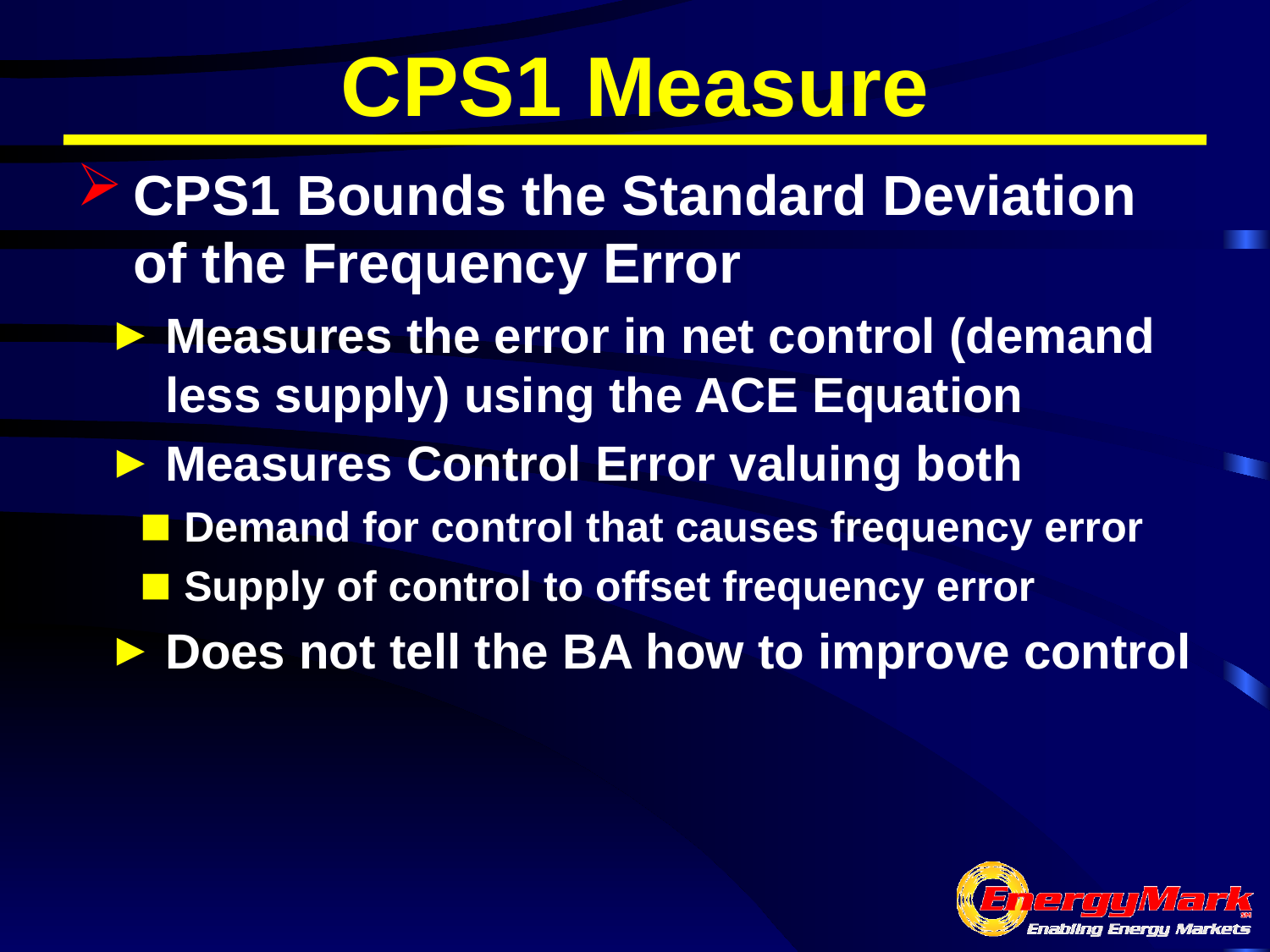

# CPS1 Measure
CPS1 Bounds the Standard Deviation of the Frequency Error
Measures the error in net control (demand less supply) using the ACE Equation
Measures Control Error valuing both
Demand for control that causes frequency error
Supply of control to offset frequency error
Does not tell the BA how to improve control